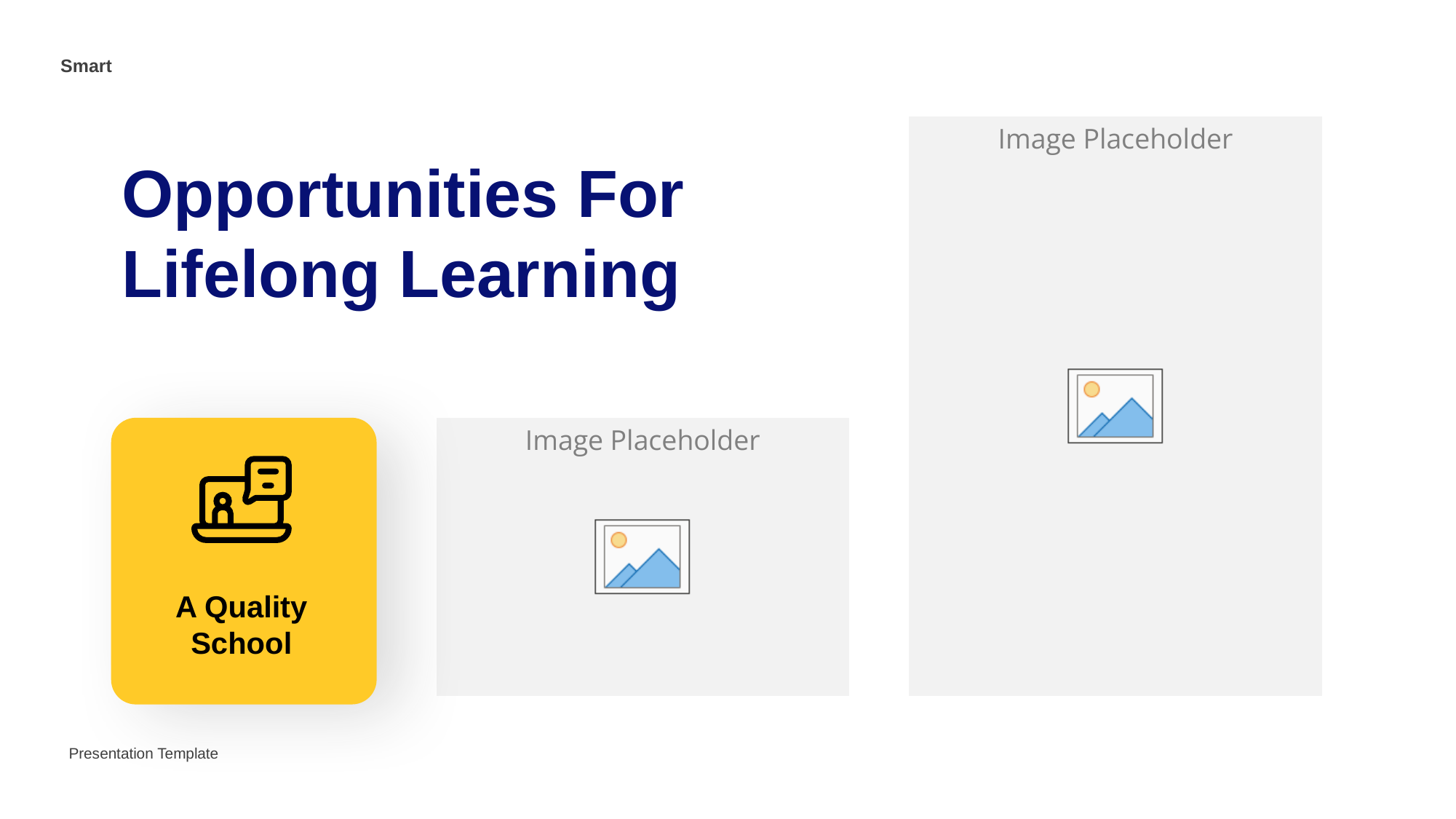

Smart

Opportunities For Lifelong Learning

A Quality School
Presentation Template